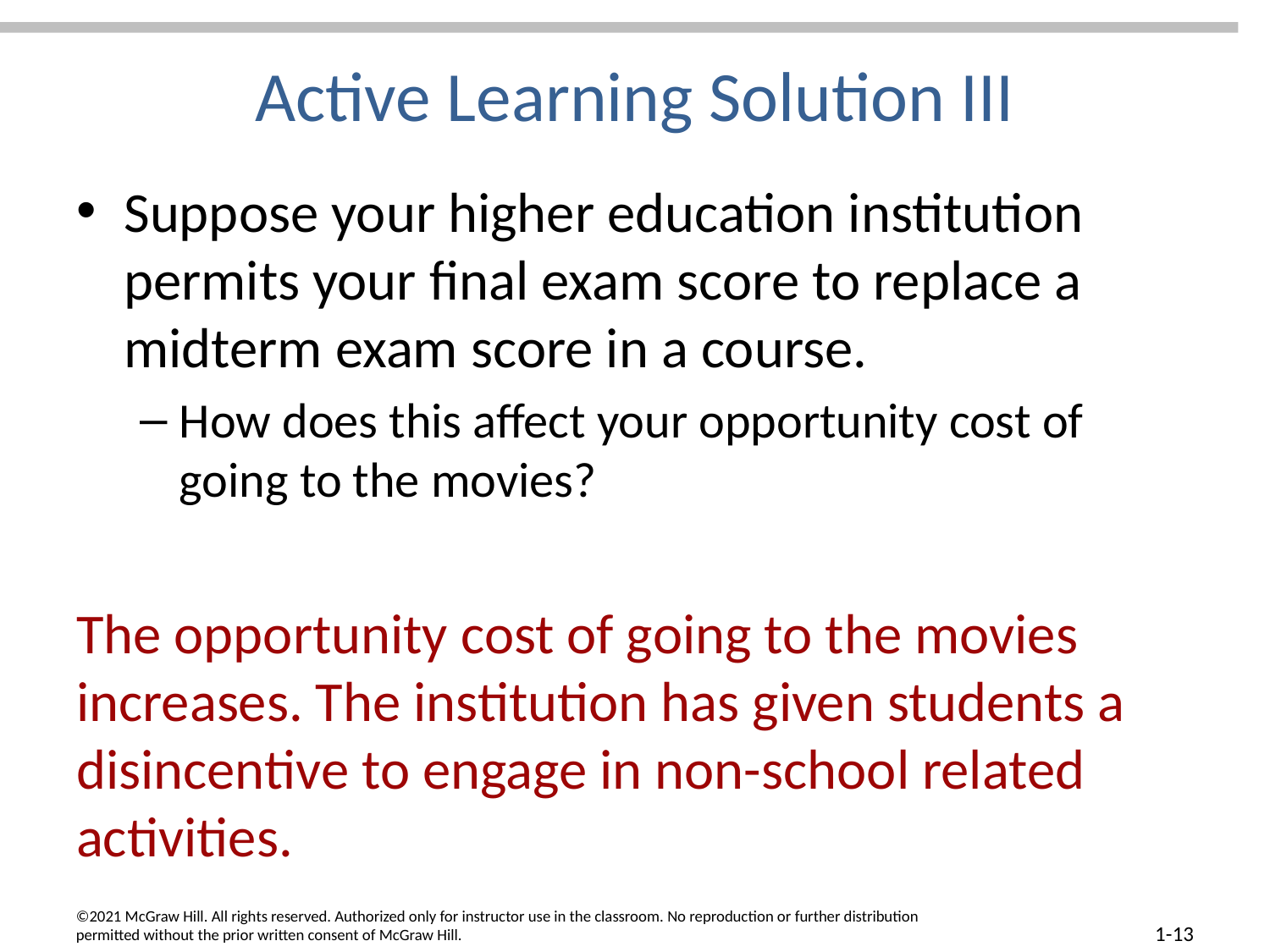

# Active Learning Solution III
Suppose your higher education institution permits your final exam score to replace a midterm exam score in a course.
How does this affect your opportunity cost of going to the movies?

The opportunity cost of going to the movies increases. The institution has given students a disincentive to engage in non-school related activities.